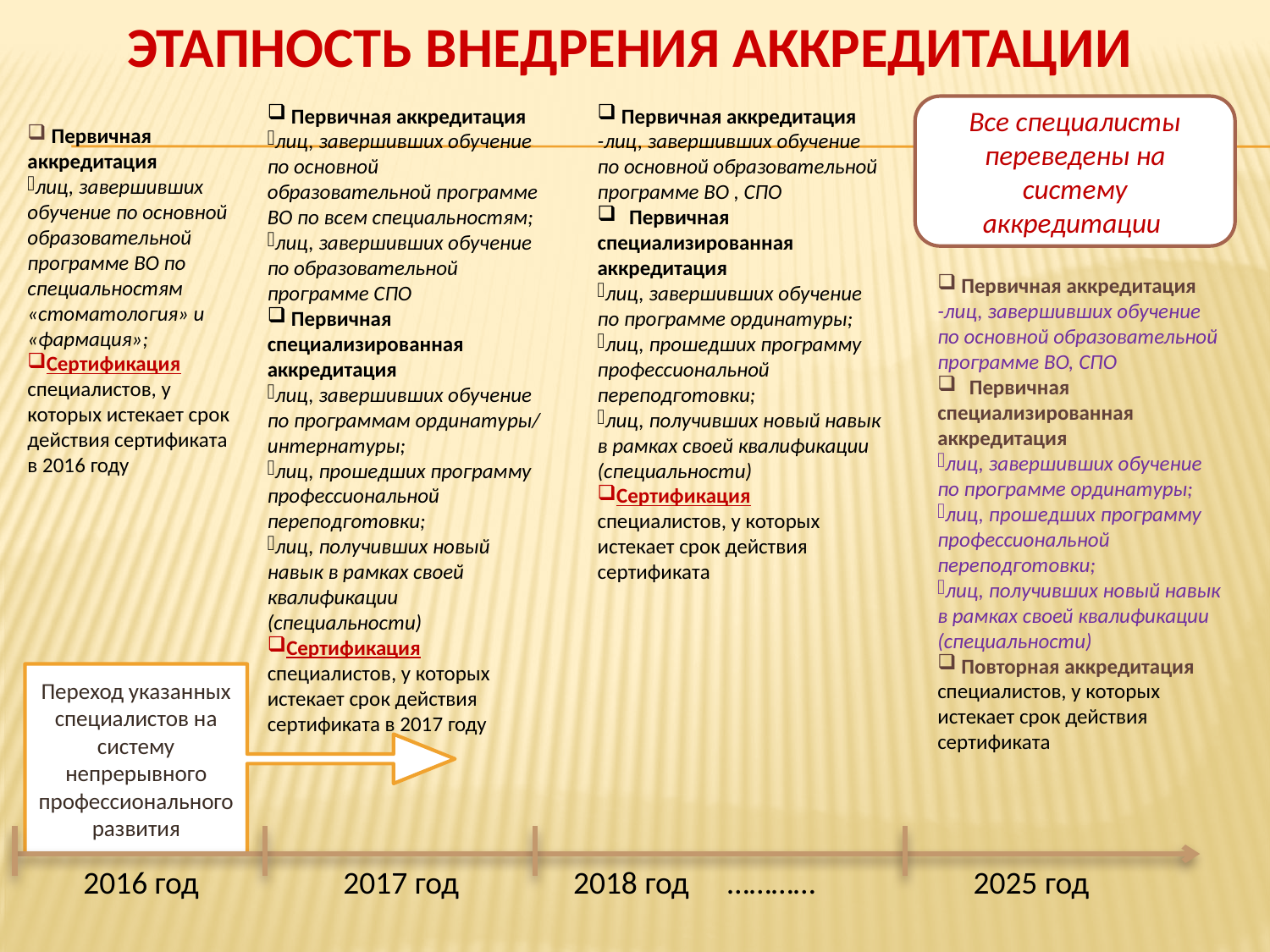

ЭТАПНОСТЬ ВНЕДРЕНИЯ АККРЕДИТАЦИИ
 Первичная аккредитация
лиц, завершивших обучение по основной образовательной программе ВО по всем специальностям;
лиц, завершивших обучение по образовательной программе СПО
 Первичная специализированная аккредитация
лиц, завершивших обучение по программам ординатуры/ интернатуры;
лиц, прошедших программу профессиональной переподготовки;
лиц, получивших новый навык в рамках своей квалификации (специальности)
Сертификация специалистов, у которых истекает срок действия сертификата в 2017 году
 Первичная аккредитация
-лиц, завершивших обучение по основной образовательной программе ВО , СПО
Первичная
специализированная
аккредитация
лиц, завершивших обучение по программе ординатуры;
лиц, прошедших программу профессиональной переподготовки;
лиц, получивших новый навык в рамках своей квалификации (специальности)
Сертификация специалистов, у которых истекает срок действия сертификата
Все специалисты переведены на систему аккредитации
 Первичная аккредитация
лиц, завершивших обучение по основной образовательной программе ВО по специальностям «стоматология» и «фармация»;
Сертификация специалистов, у которых истекает срок действия сертификата в 2016 году
 Первичная аккредитация
-лиц, завершивших обучение по основной образовательной программе ВО, СПО
Первичная
специализированная
аккредитация
лиц, завершивших обучение по программе ординатуры;
лиц, прошедших программу профессиональной переподготовки;
лиц, получивших новый навык в рамках своей квалификации (специальности)
 Повторная аккредитация специалистов, у которых истекает срок действия сертификата
Переход указанных специалистов на систему непрерывного профессионального развития
2016 год
2017 год
2018 год
…………
2025 год